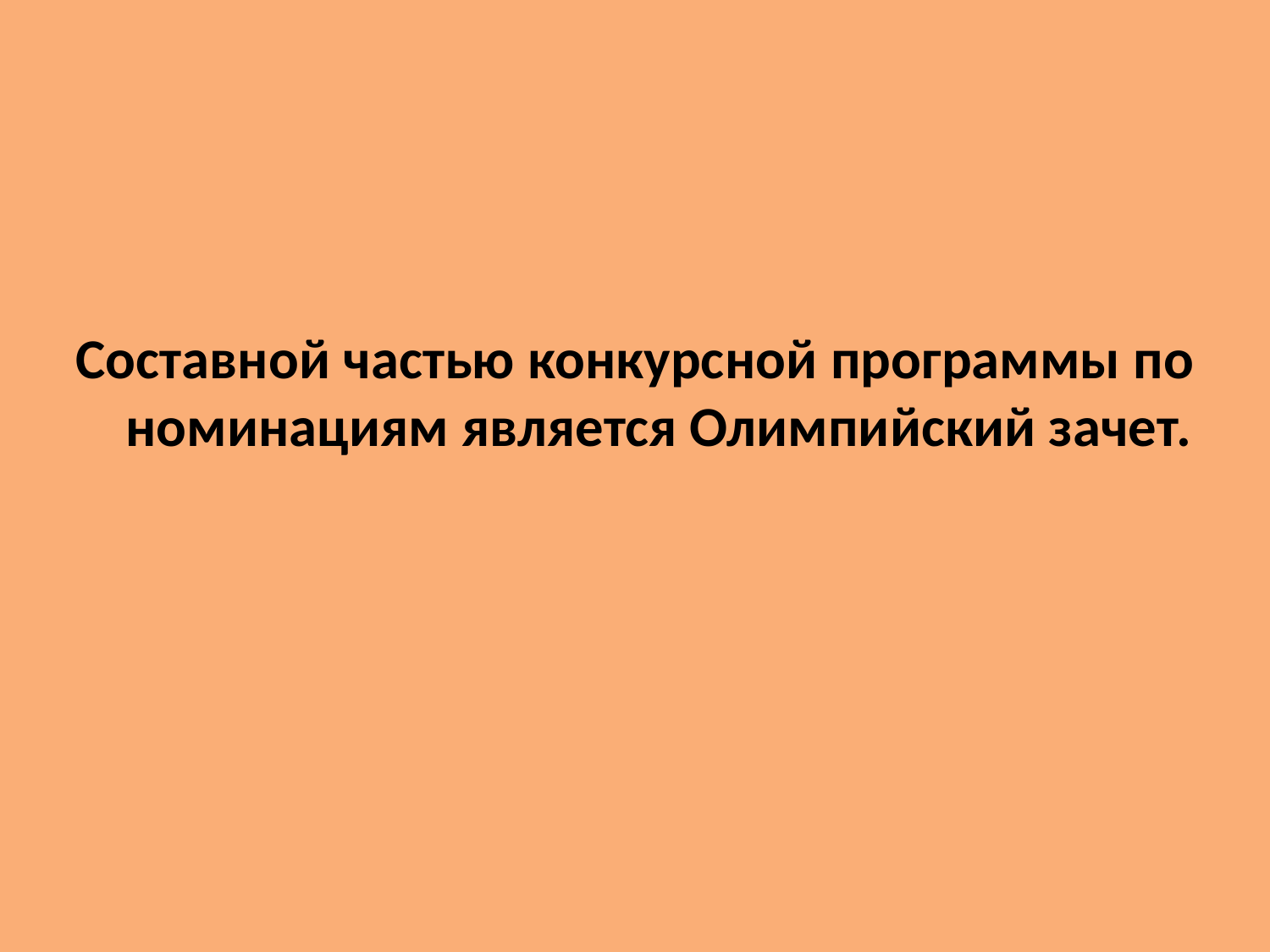

Составной частью конкурсной программы по номинациям является Олимпийский зачет.

#